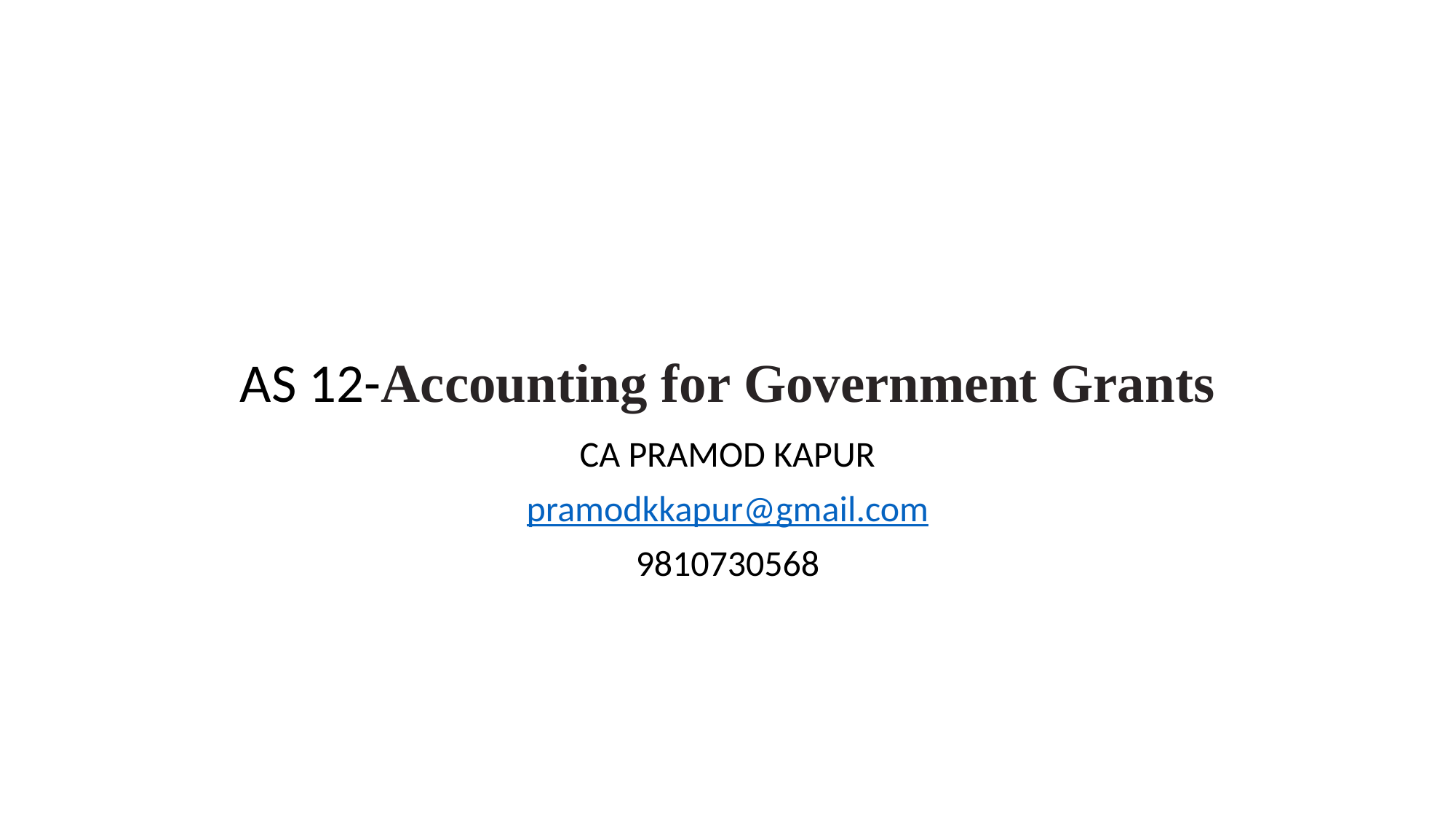

# AS 12-Accounting for Government Grants
CA PRAMOD KAPUR
pramodkkapur@gmail.com
9810730568